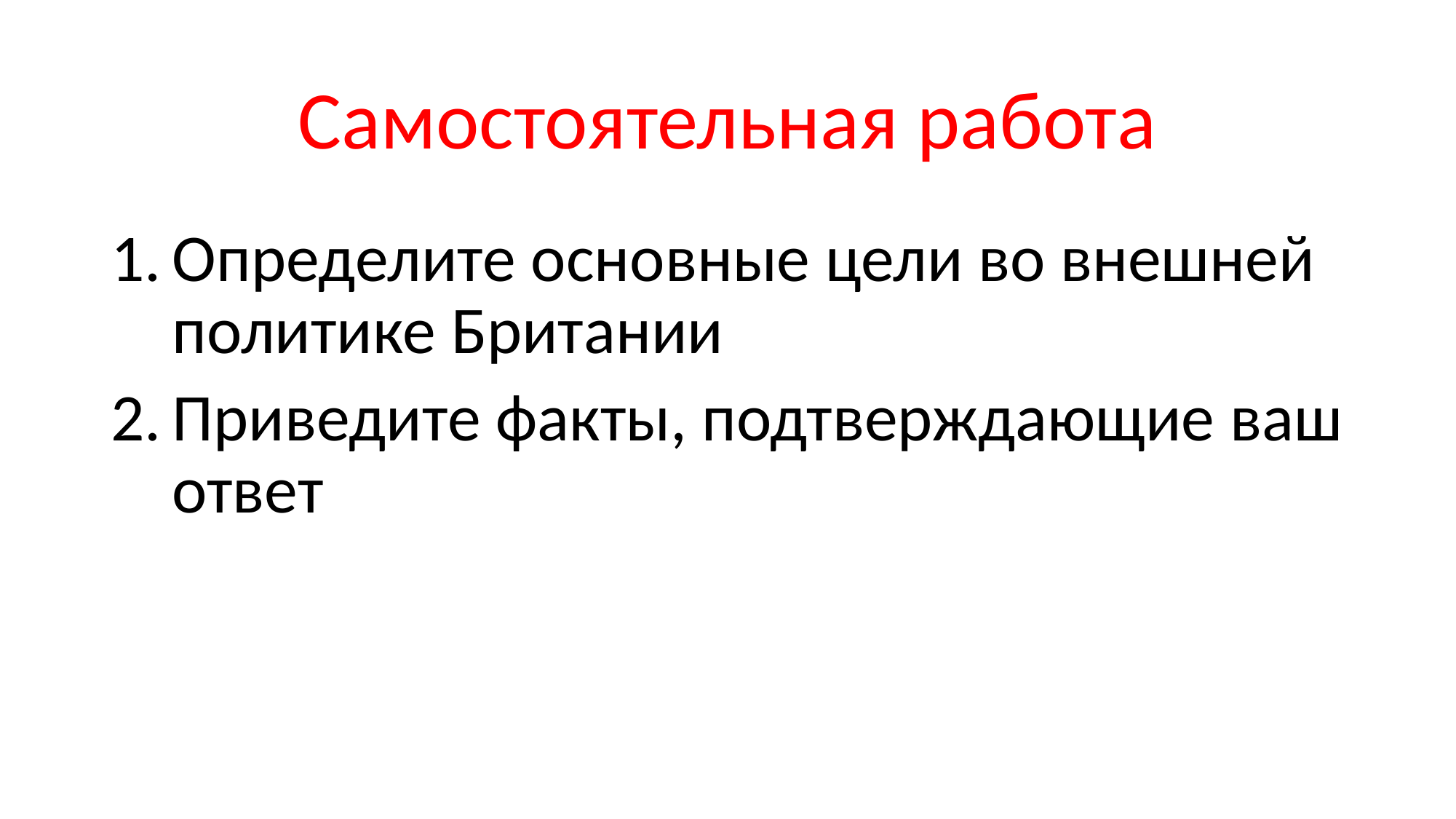

# Самостоятельная работа
Определите основные цели во внешней политике Британии
Приведите факты, подтверждающие ваш ответ